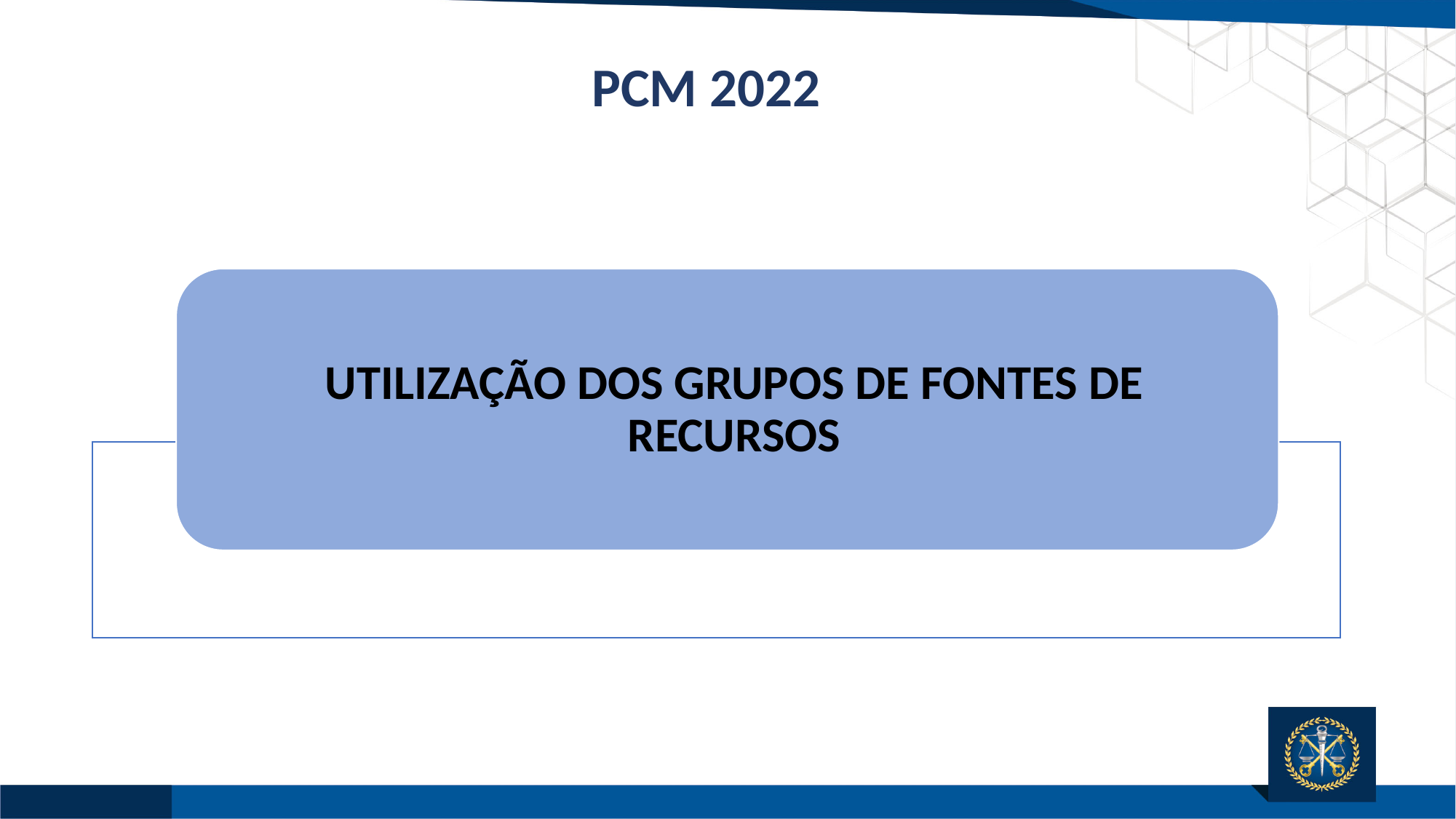

PCM 2022

UTILIZAÇÃO DOS GRUPOS DE FONTES DE RECURSOS